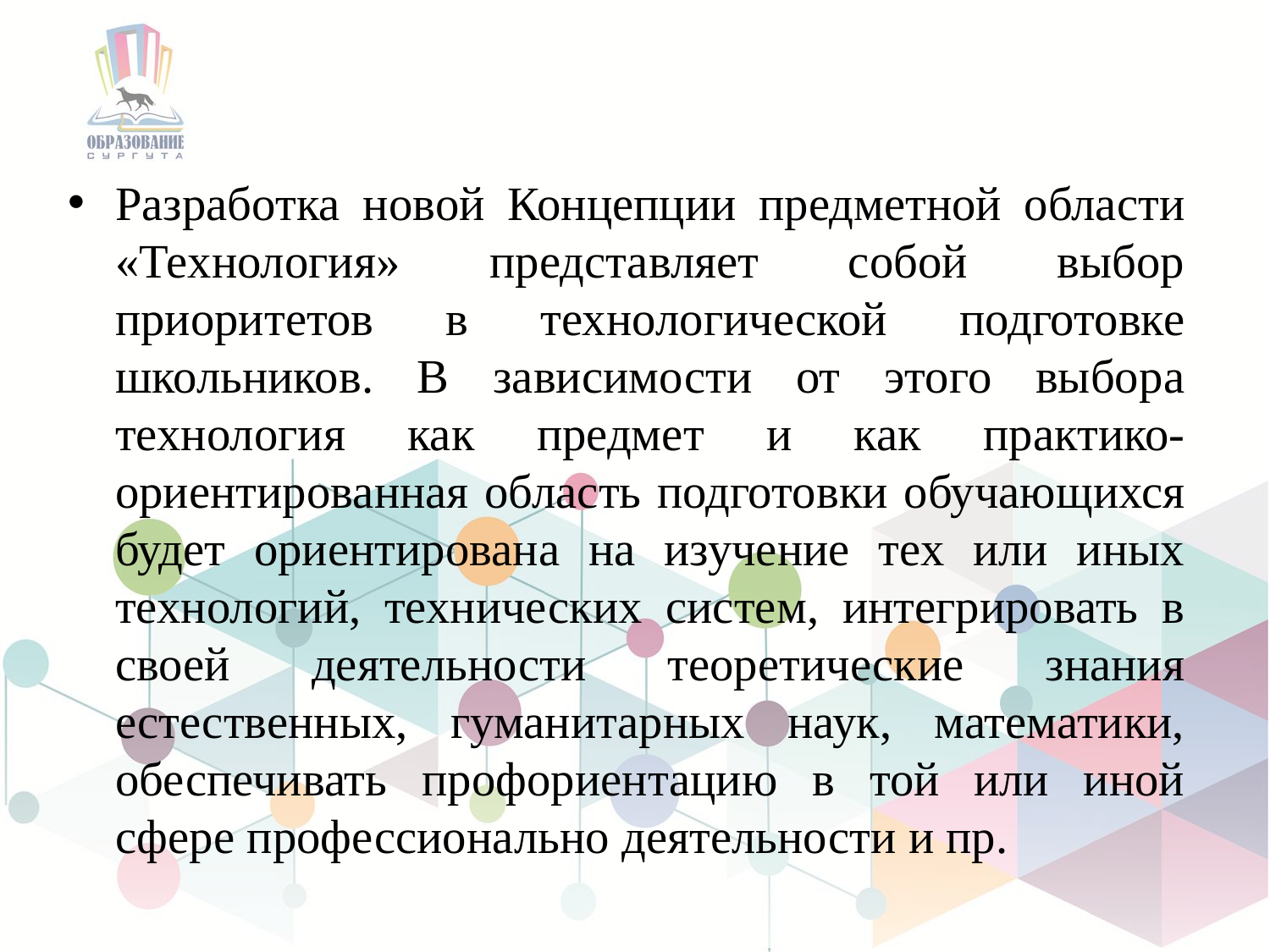

Разработка новой Концепции предметной области «Технология» представляет собой выбор приоритетов в технологической подготовке школьников. В зависимости от этого выбора технология как предмет и как практико-ориентированная область подготовки обучающихся будет ориентирована на изучение тех или иных технологий, технических систем, интегрировать в своей деятельности теоретические знания естественных, гуманитарных наук, математики, обеспечивать профориентацию в той или иной сфере профессионально деятельности и пр.